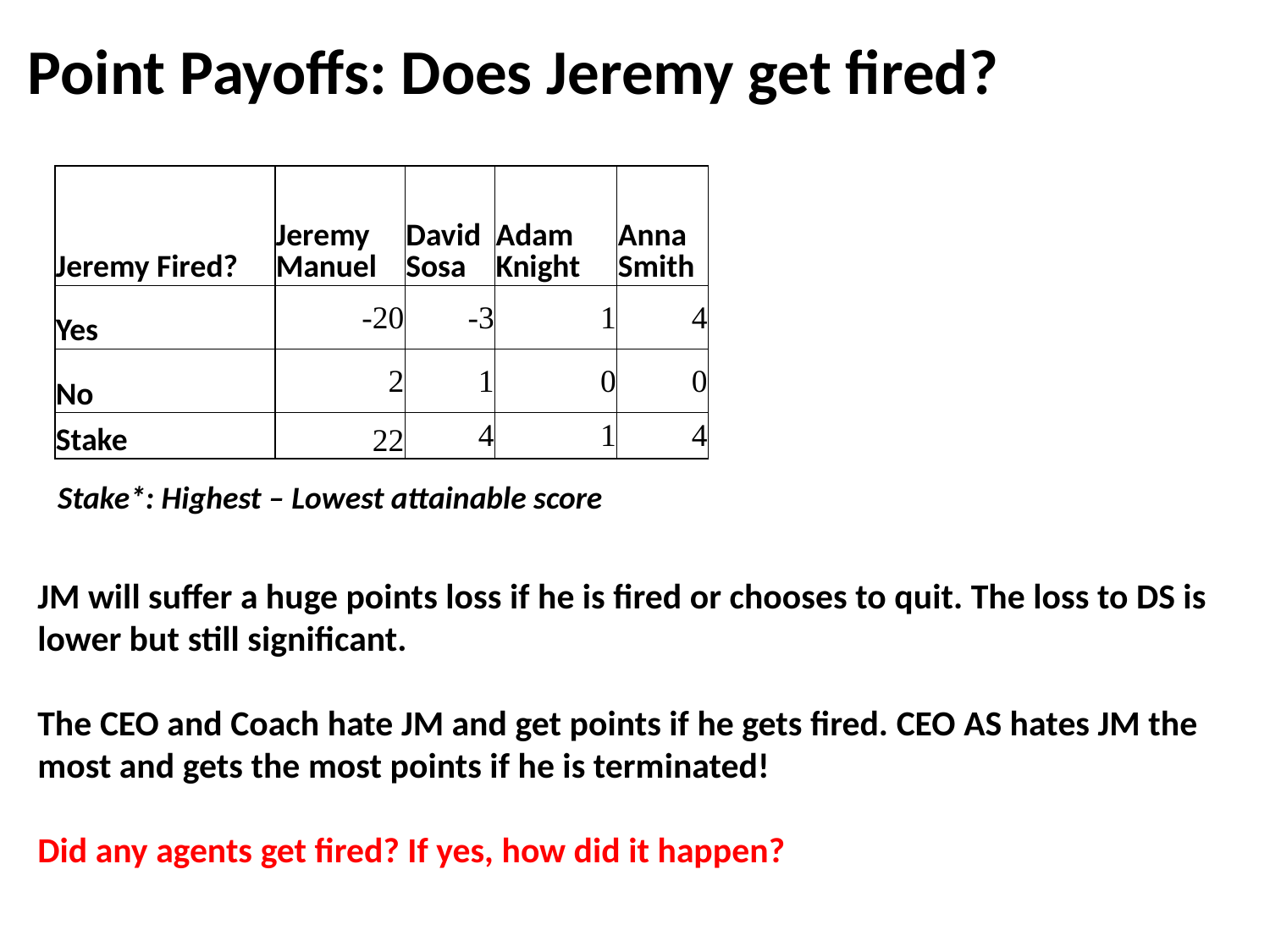

# Point Payoffs: Does Jeremy get fired?
| Jeremy Fired? | Jeremy Manuel | David Sosa | Adam Knight | Anna Smith |
| --- | --- | --- | --- | --- |
| Yes | -20 | -3 | 1 | 4 |
| No | 2 | 1 | 0 | 0 |
| Stake | 22 | 4 | 1 | 4 |
Stake*: Highest – Lowest attainable score
JM will suffer a huge points loss if he is fired or chooses to quit. The loss to DS is lower but still significant.

The CEO and Coach hate JM and get points if he gets fired. CEO AS hates JM the most and gets the most points if he is terminated!

Did any agents get fired? If yes, how did it happen?